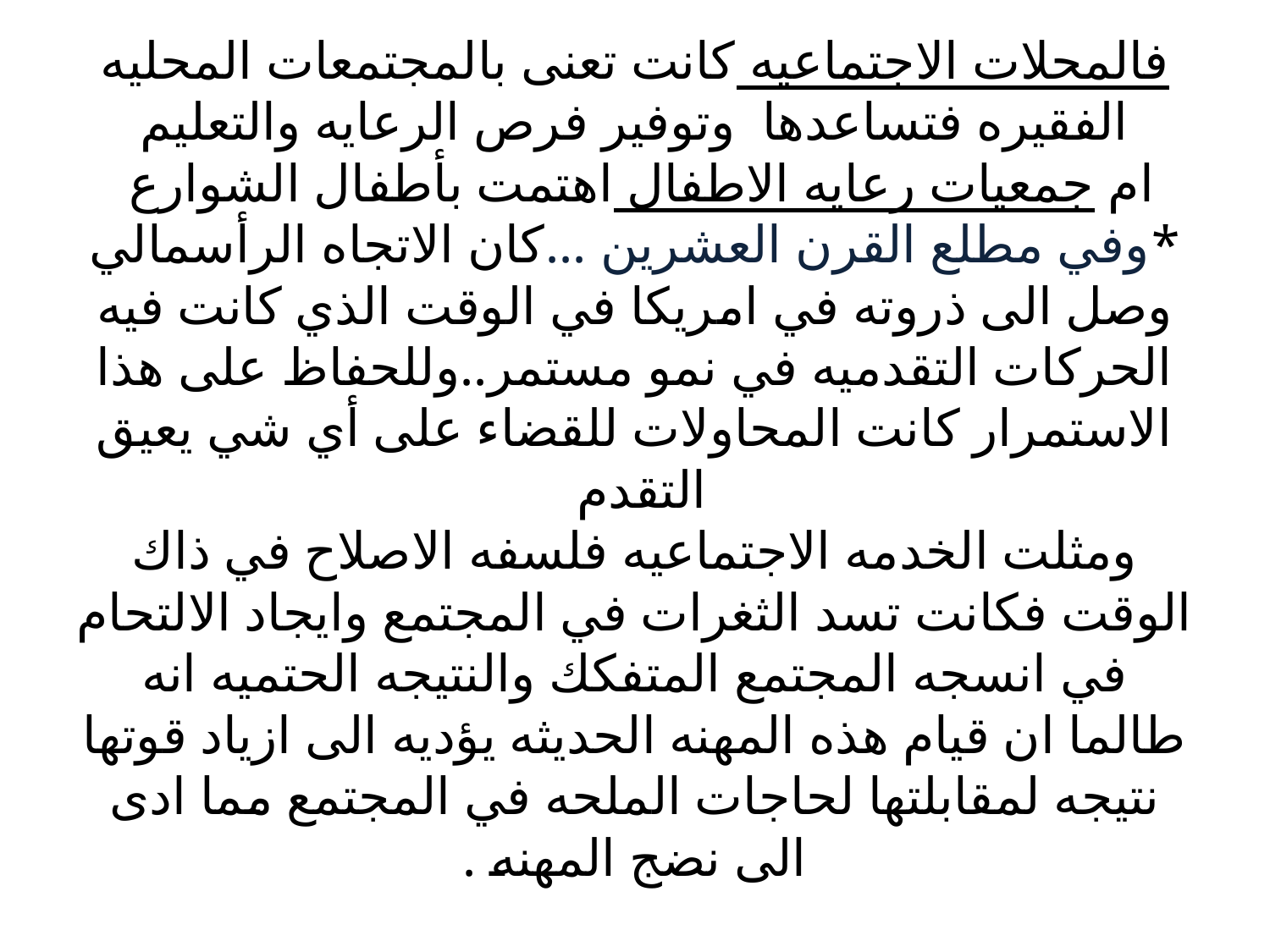

# فالمحلات الاجتماعيه كانت تعنى بالمجتمعات المحليه الفقيره فتساعدها  وتوفير فرص الرعايه والتعليم ام جمعيات رعايه الاطفال اهتمت بأطفال الشوارع *وفي مطلع القرن العشرين ...كان الاتجاه الرأسمالي وصل الى ذروته في امريكا في الوقت الذي كانت فيه الحركات التقدميه في نمو مستمر..وللحفاظ على هذا الاستمرار كانت المحاولات للقضاء على أي شي يعيق التقدم ومثلت الخدمه الاجتماعيه فلسفه الاصلاح في ذاك الوقت فكانت تسد الثغرات في المجتمع وايجاد الالتحام في انسجه المجتمع المتفكك والنتيجه الحتميه انه طالما ان قيام هذه المهنه الحديثه يؤديه الى ازياد قوتها نتيجه لمقابلتها لحاجات الملحه في المجتمع مما ادى الى نضج المهنه .